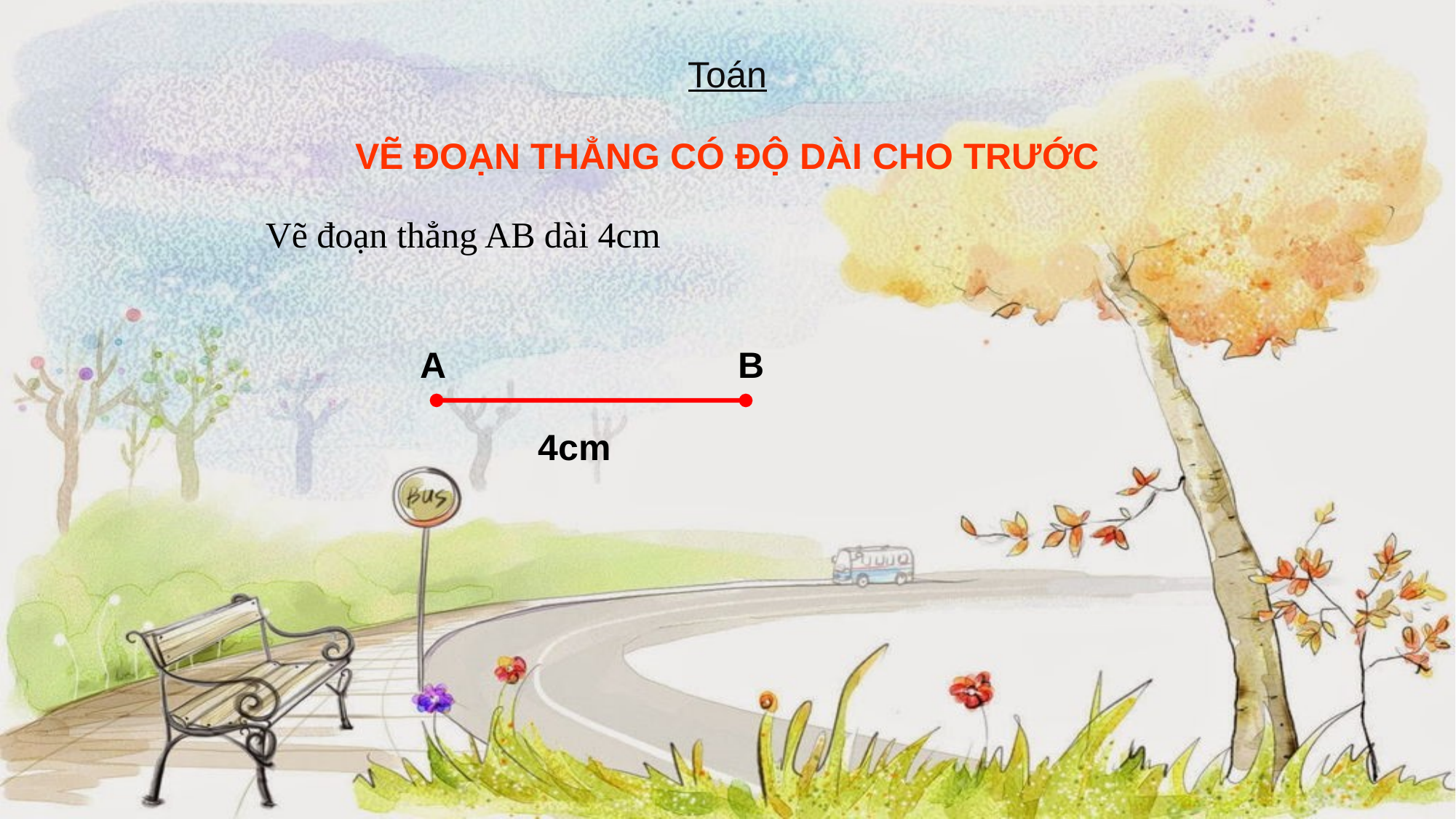

Toán
VẼ ĐOẠN THẲNG CÓ ĐỘ DÀI CHO TRƯỚC

Vẽ đoạn thẳng AB dài 4cm
A
B

4cm